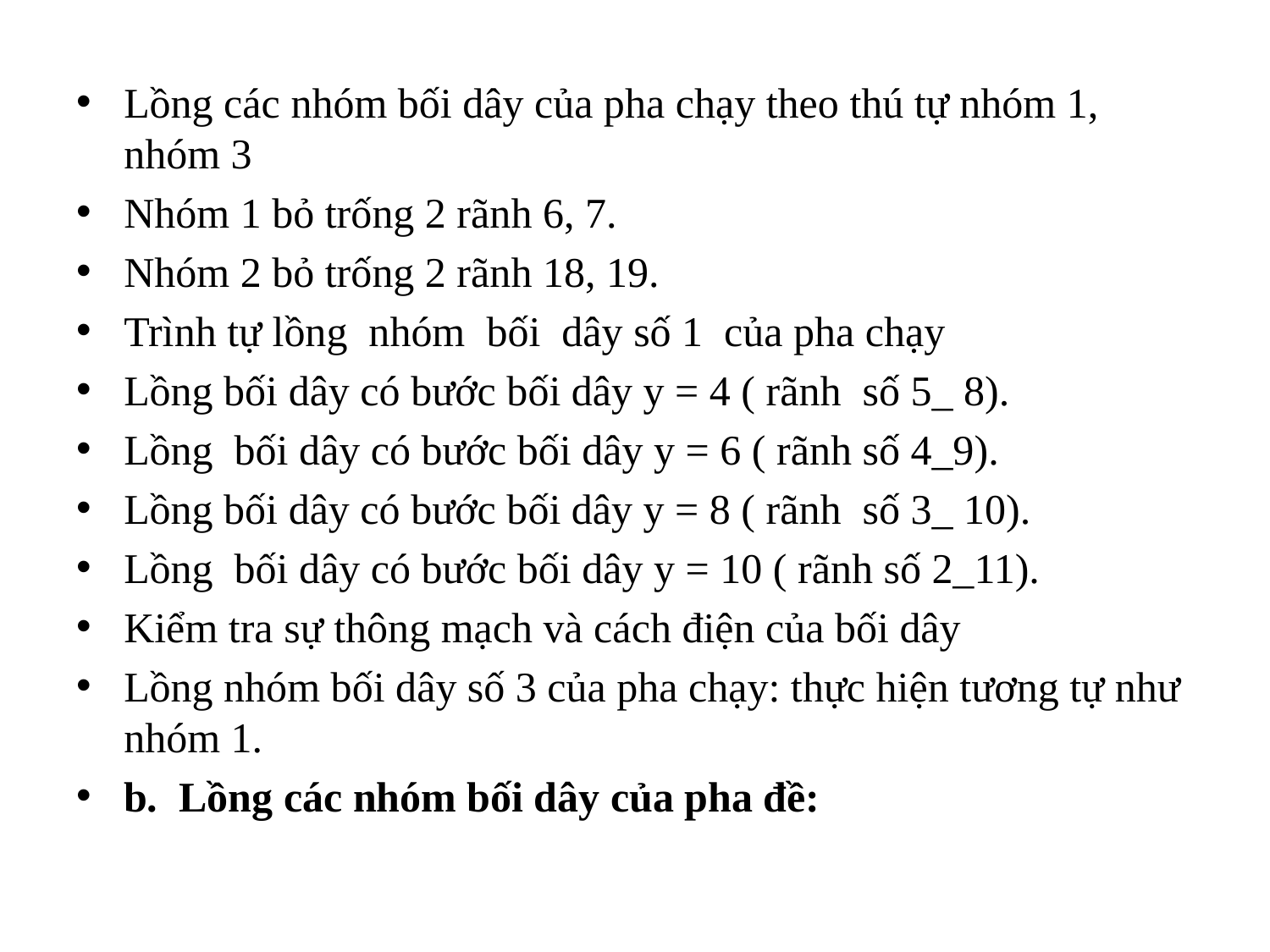

Lồng các nhóm bối dây của pha chạy theo thú tự nhóm 1, nhóm 3
Nhóm 1 bỏ trống 2 rãnh 6, 7.
Nhóm 2 bỏ trống 2 rãnh 18, 19.
Trình tự lồng  nhóm  bối  dây số 1  của pha chạy
Lồng bối dây có bước bối dây y = 4 ( rãnh  số 5_ 8).
Lồng  bối dây có bước bối dây y = 6 ( rãnh số 4_9).
Lồng bối dây có bước bối dây y = 8 ( rãnh  số 3_ 10).
Lồng  bối dây có bước bối dây y = 10 ( rãnh số 2_11).
Kiểm tra sự thông mạch và cách điện của bối dây
Lồng nhóm bối dây số 3 của pha chạy: thực hiện tương tự như nhóm 1.
b.  Lồng các nhóm bối dây của pha đề: